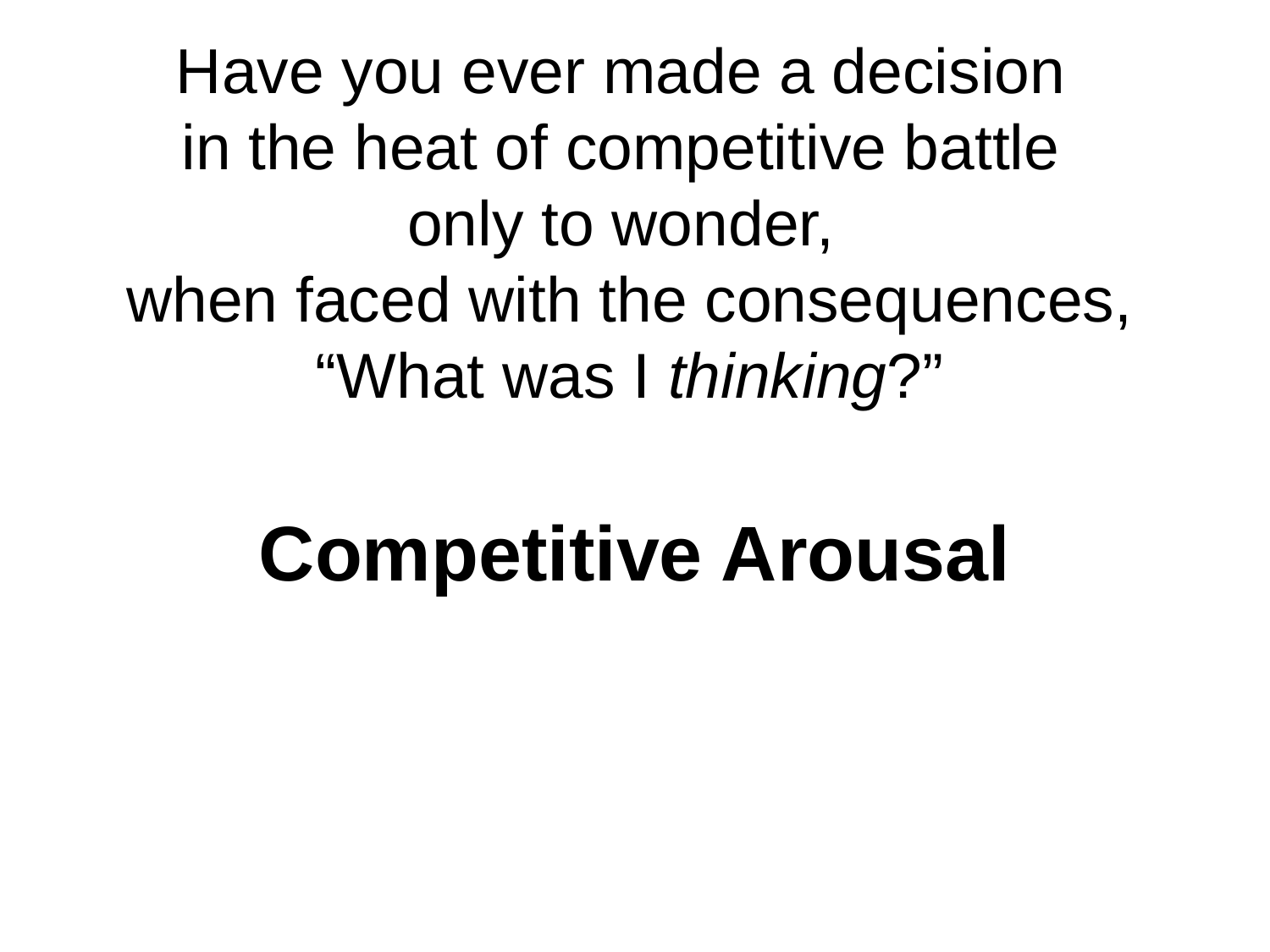

# Have you ever made a decision in the heat of competitive battle only to wonder, when faced with the consequences, “What was I thinking?”
Competitive Arousal